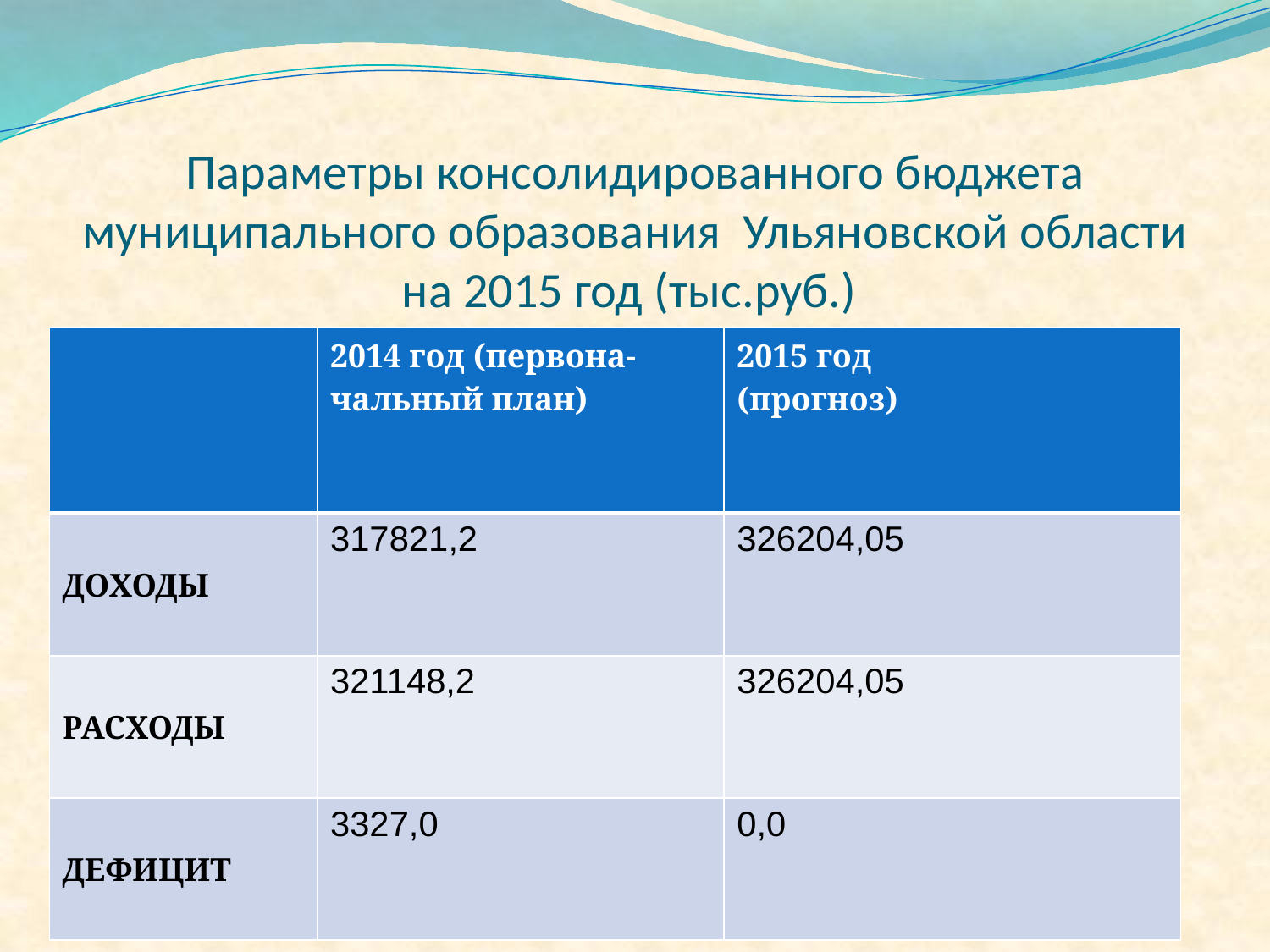

# Параметры консолидированного бюджета муниципального образования  Ульяновской области на 2015 год (тыс.руб.)
|  | 2014 год (первона-чальный план) | 2015 год (прогноз) |
| --- | --- | --- |
| ДОХОДЫ | 317821,2 | 326204,05 |
| РАСХОДЫ | 321148,2 | 326204,05 |
| ДЕФИЦИТ | 3327,0 | 0,0 |